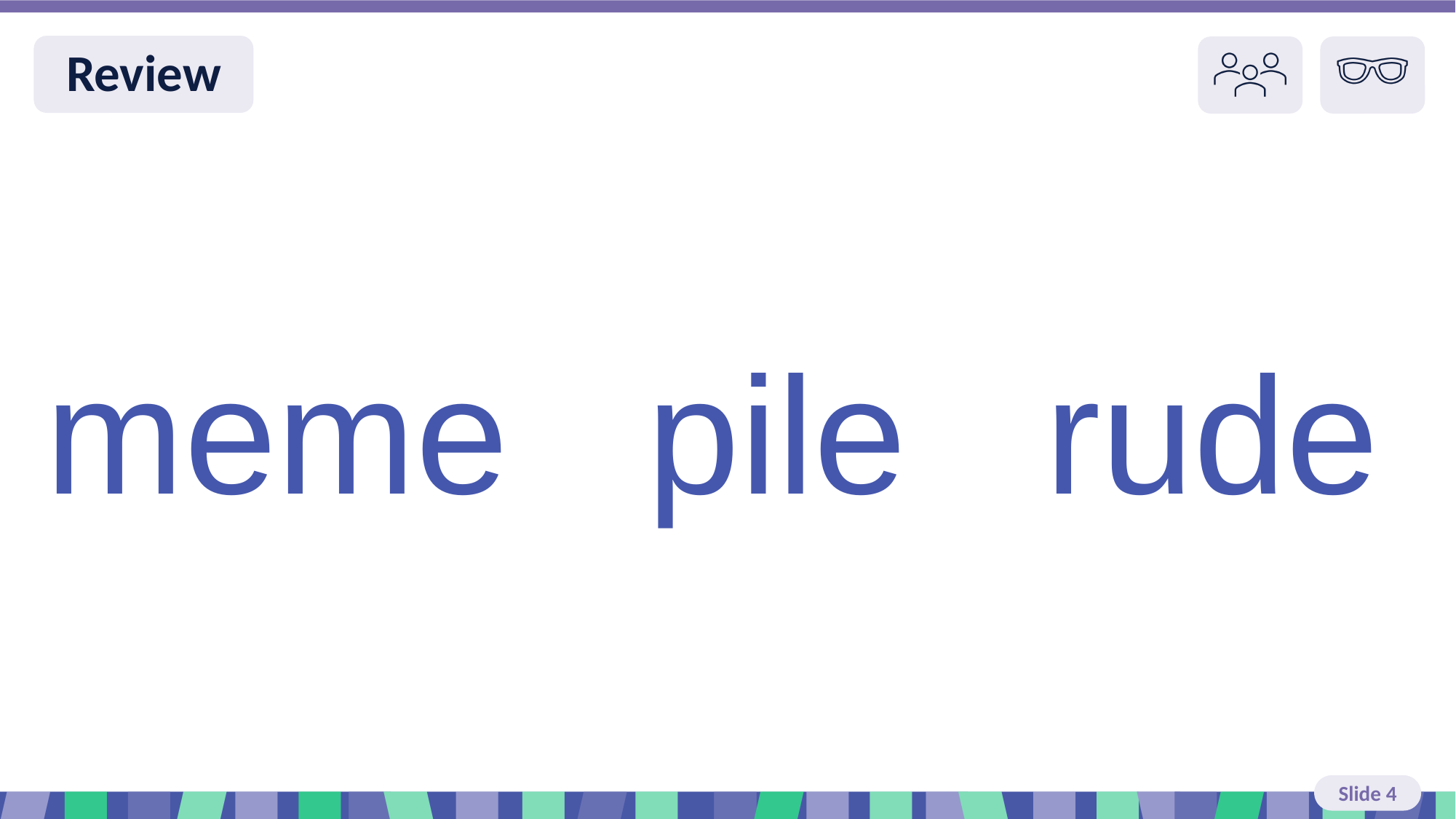

Slide 4 Review You do
meme   pile   rude